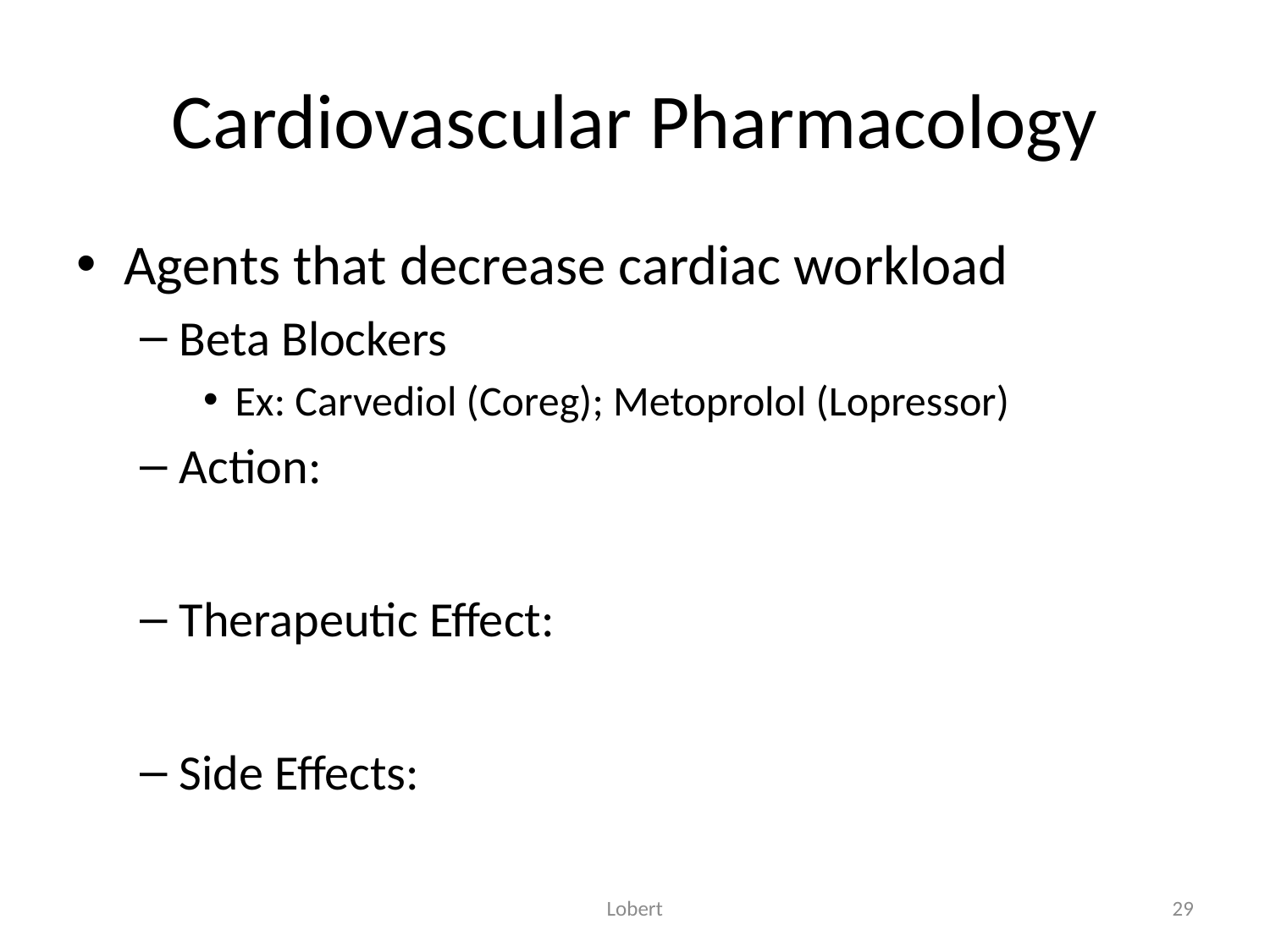

# Cardiovascular Pharmacology
Agents that decrease cardiac workload
Beta Blockers
Ex: Carvediol (Coreg); Metoprolol (Lopressor)
Action:

Therapeutic Effect:

Side Effects:
Lobert
29